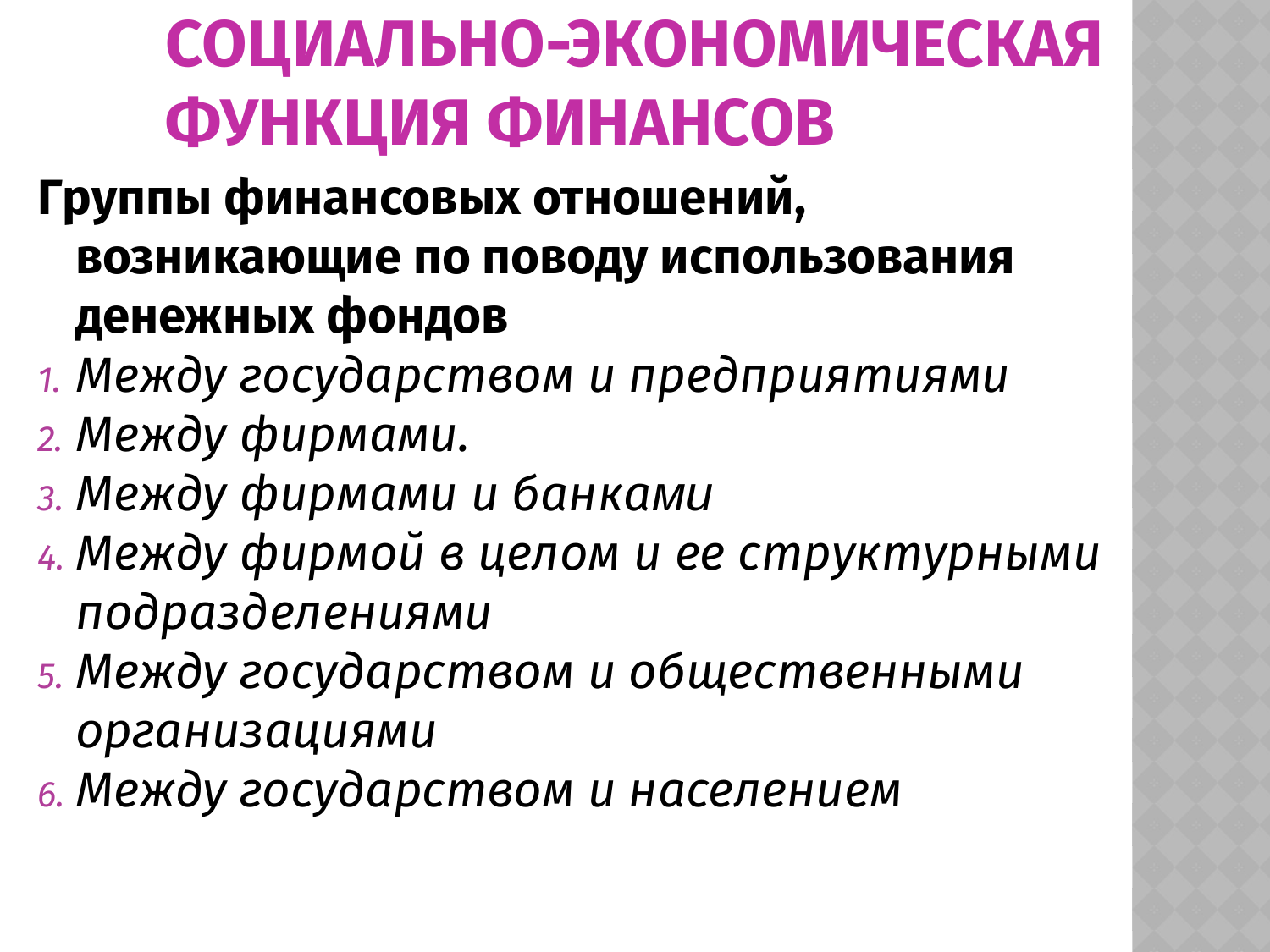

# Социально-экономическая функция финансов
Группы финансовых отношений, возникающие по поводу использования денежных фондов
Между государством и предприятиями
Между фирмами.
Между фирмами и банками
Между фирмой в целом и ее структурными подразделениями
Между государством и общественными организациями
Между государством и населением